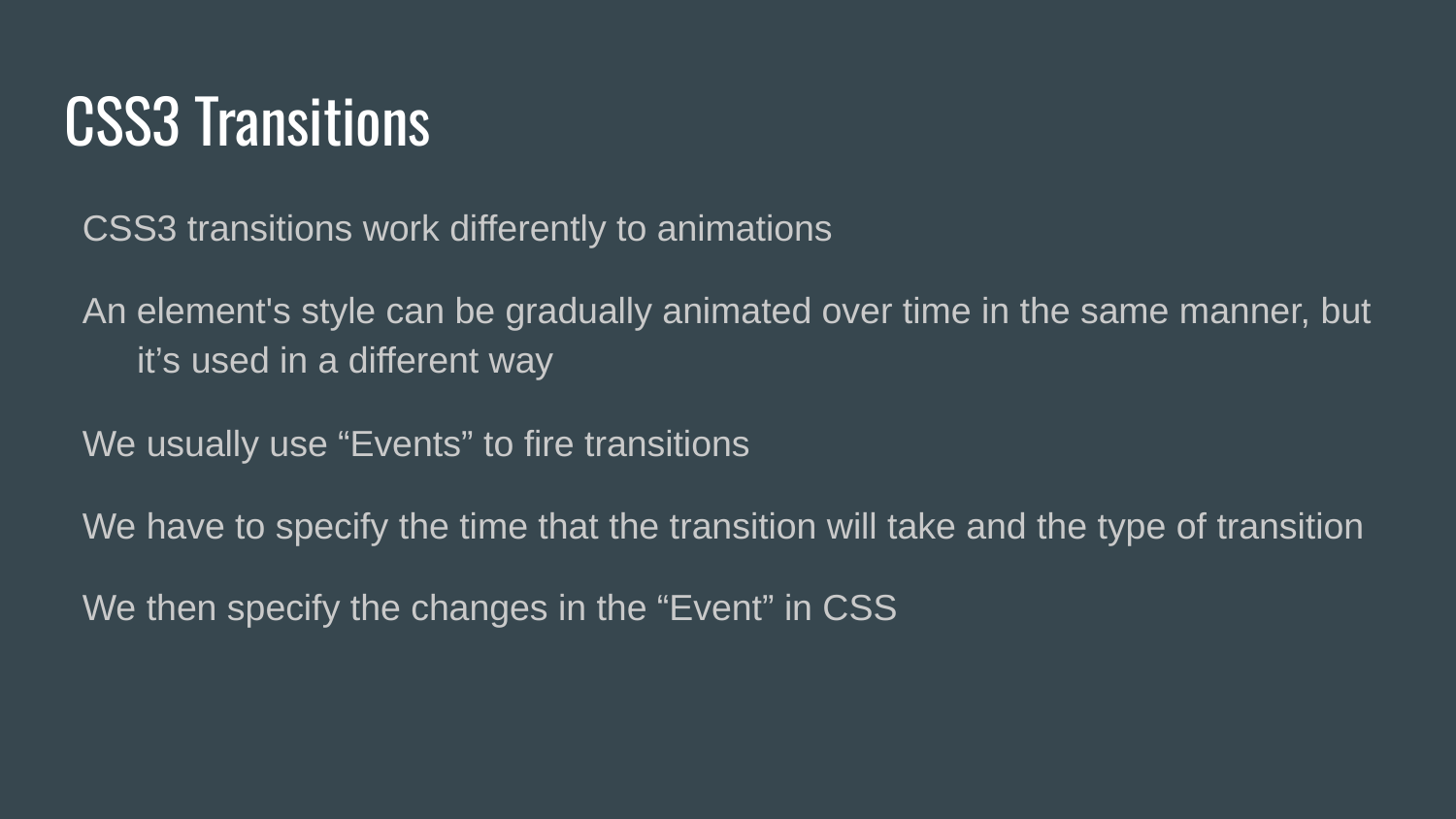

CSS3 Transitions
CSS3 transitions work differently to animations
An element's style can be gradually animated over time in the same manner, but it’s used in a different way
We usually use “Events” to fire transitions
We have to specify the time that the transition will take and the type of transition
We then specify the changes in the “Event” in CSS